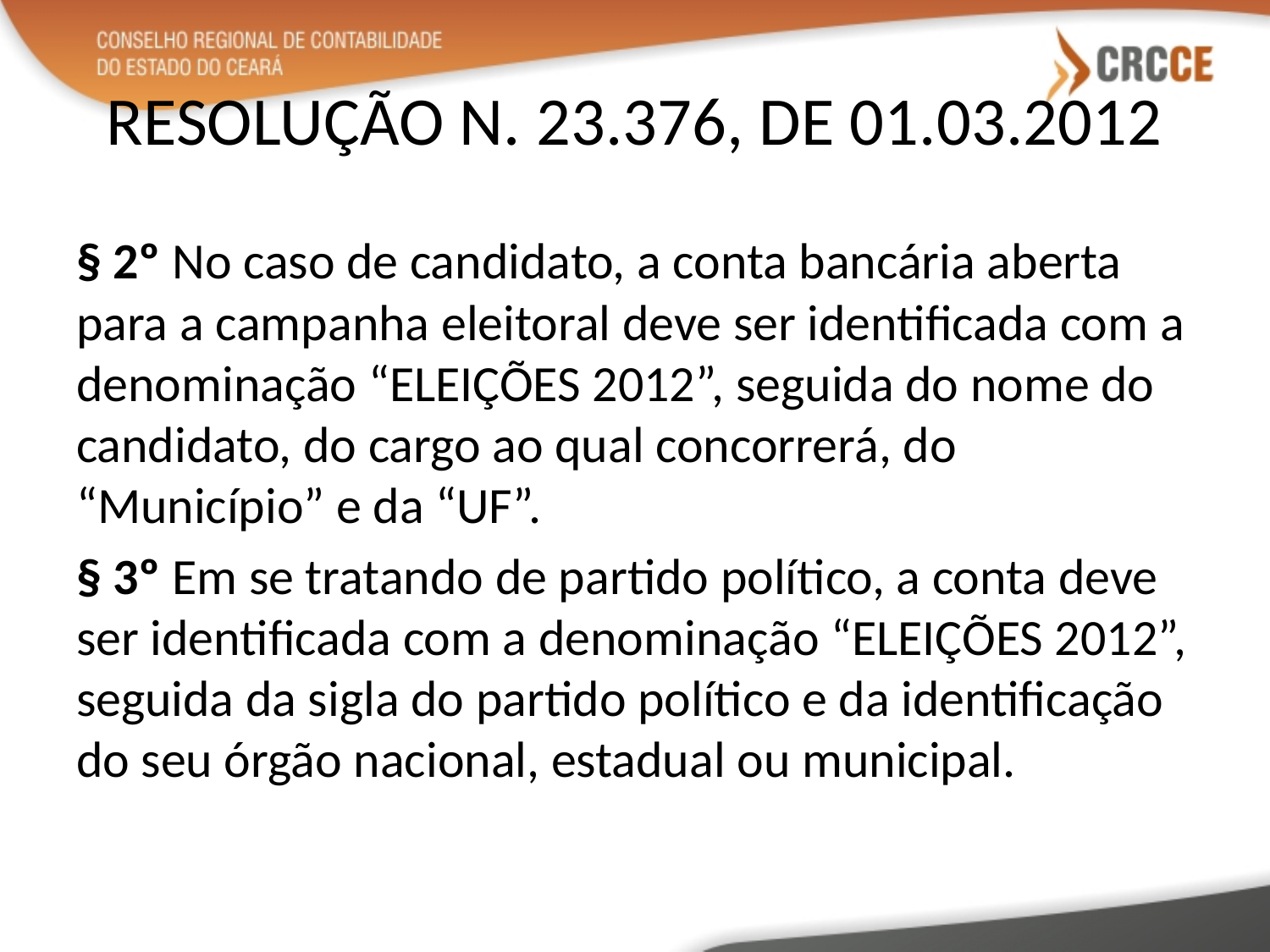

# RESOLUÇÃO N. 23.376, DE 01.03.2012
§ 2º No caso de candidato, a conta bancária aberta para a campanha eleitoral deve ser identificada com a denominação “ELEIÇÕES 2012”, seguida do nome do candidato, do cargo ao qual concorrerá, do “Município” e da “UF”.
§ 3º Em se tratando de partido político, a conta deve ser identificada com a denominação “ELEIÇÕES 2012”, seguida da sigla do partido político e da identificação do seu órgão nacional, estadual ou municipal.